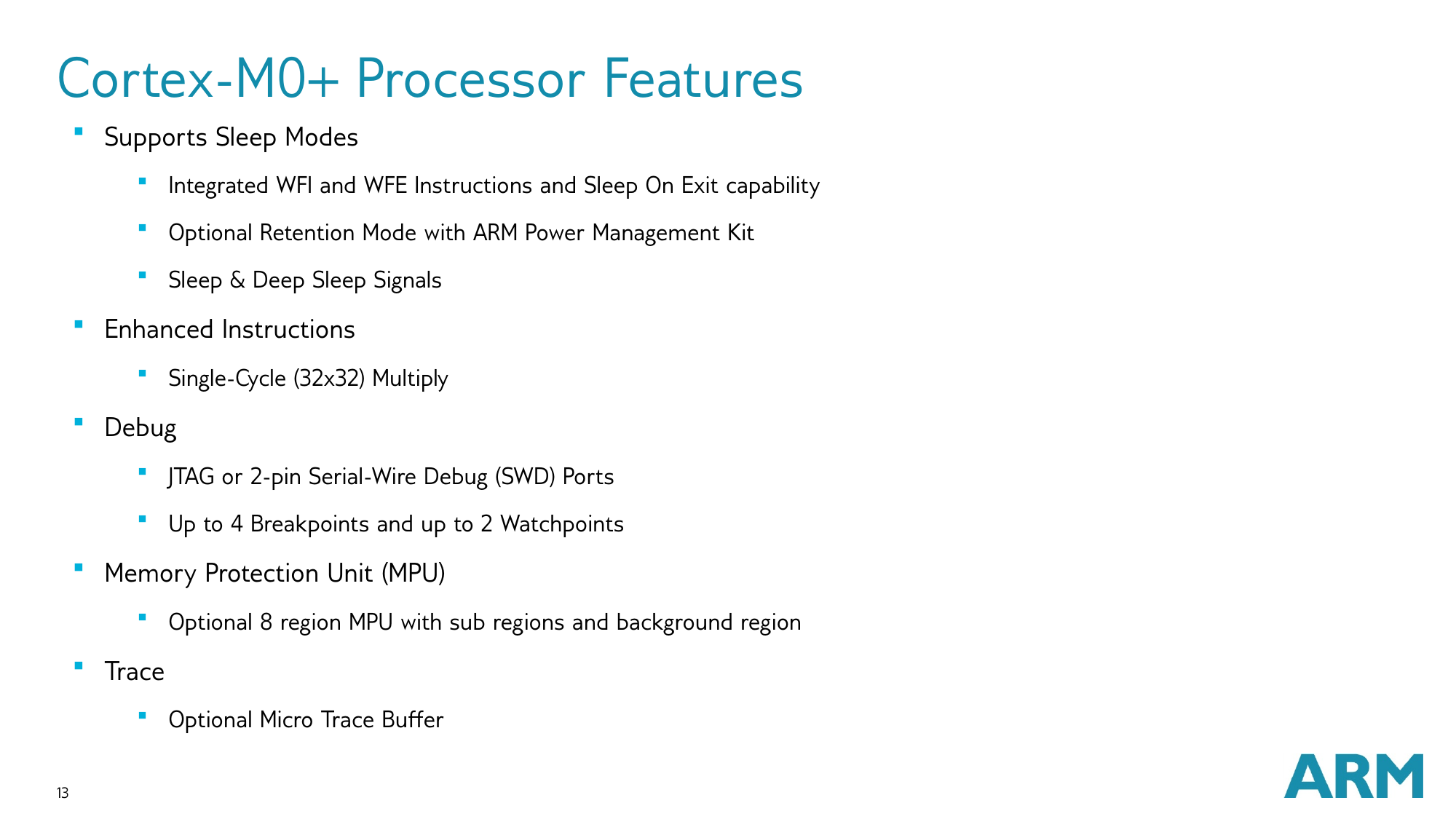

# Cortex-M0+ Processor Features
Supports Sleep Modes
Integrated WFI and WFE Instructions and Sleep On Exit capability
Optional Retention Mode with ARM Power Management Kit
Sleep & Deep Sleep Signals
Enhanced Instructions
Single-Cycle (32x32) Multiply
Debug
JTAG or 2-pin Serial-Wire Debug (SWD) Ports
Up to 4 Breakpoints and up to 2 Watchpoints
Memory Protection Unit (MPU)
Optional 8 region MPU with sub regions and background region
Trace
Optional Micro Trace Buffer